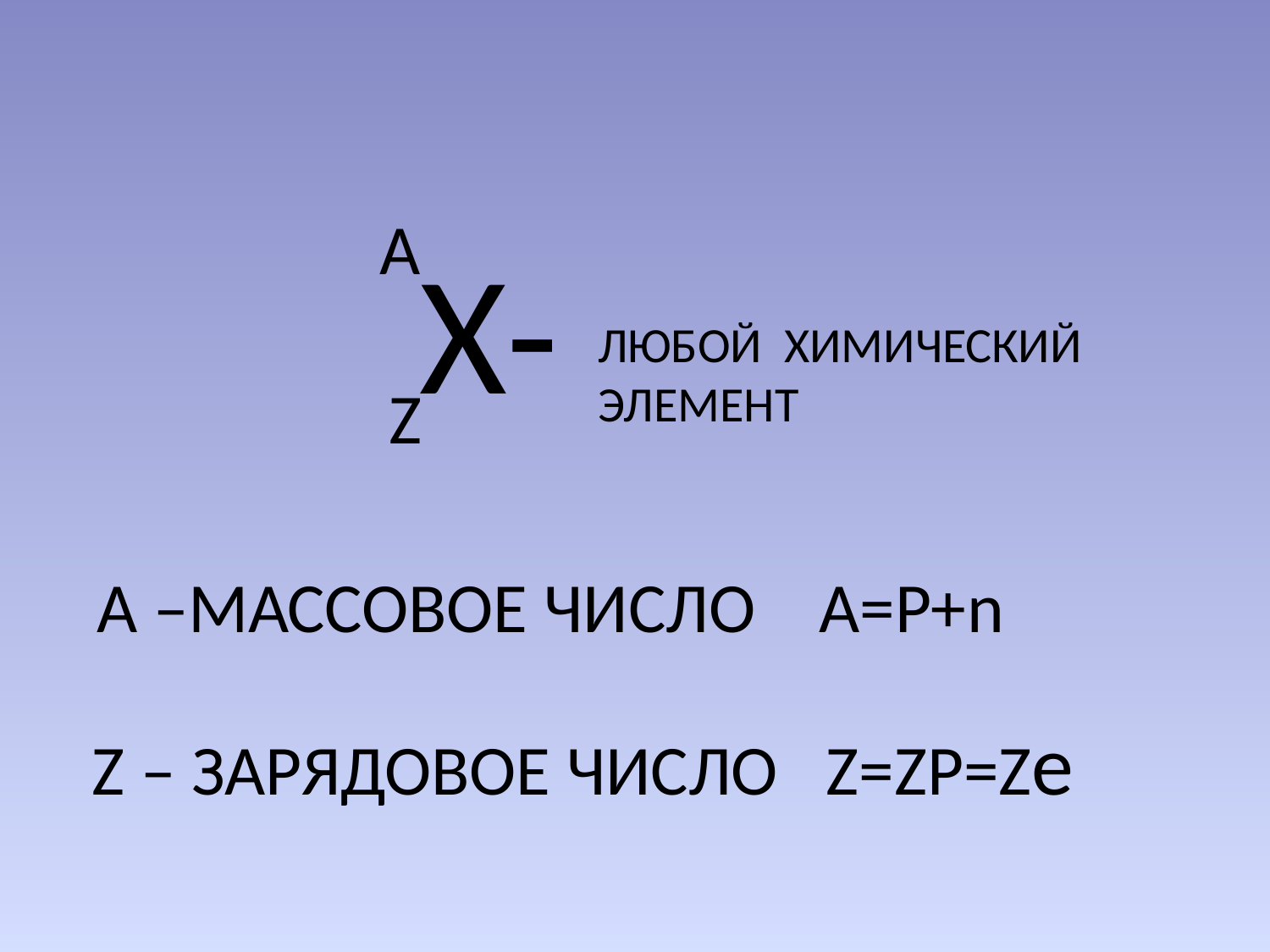

А
Х-
ЛЮБОЙ  ХИМИЧЕСКИЙ ЭЛЕМЕНТ
Z
А –МАССОВОЕ ЧИСЛО    А=Р+n
Z – ЗАРЯДОВОЕ ЧИСЛО   Z=ZР=Zе